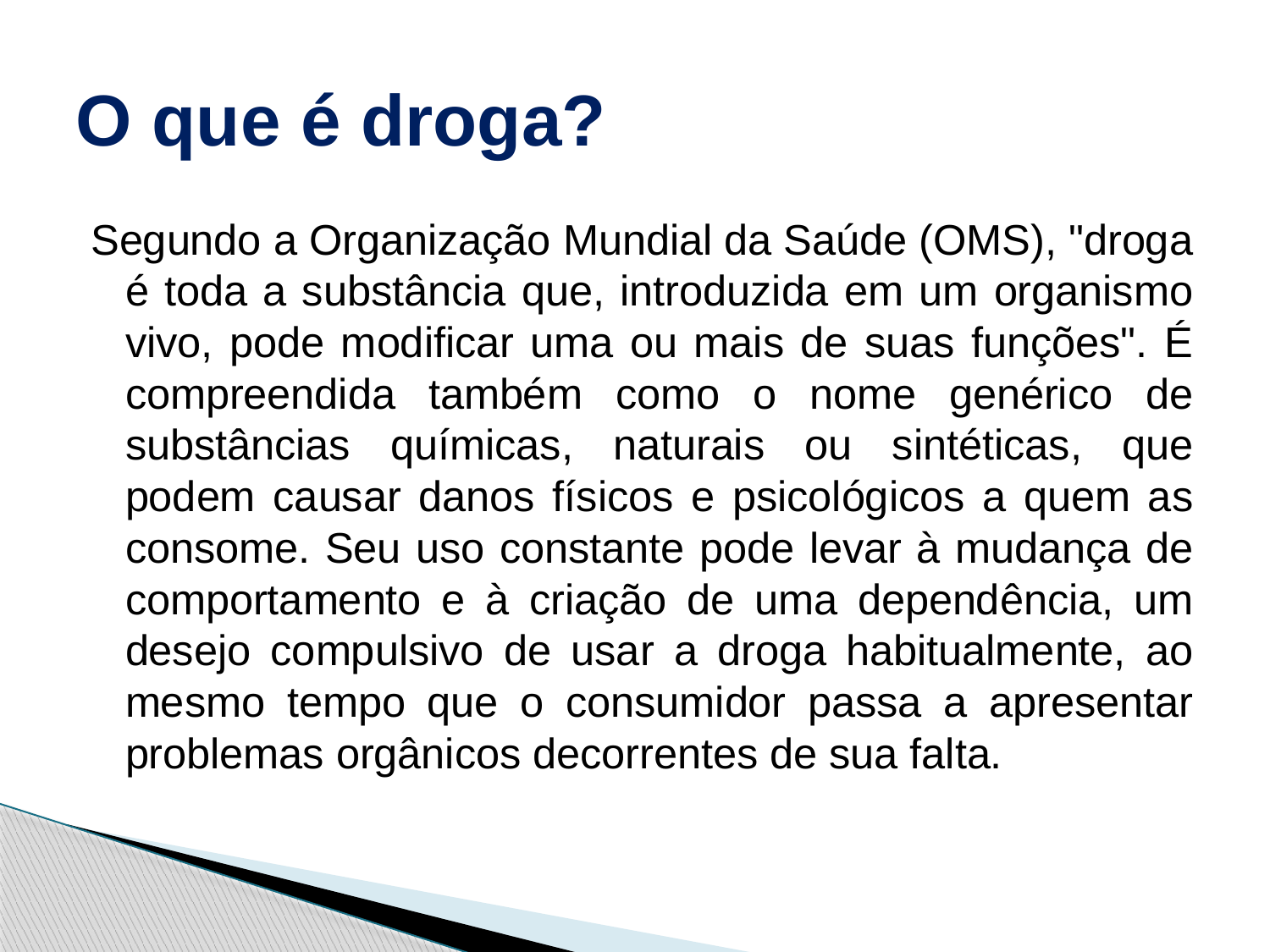

# O que é droga?
Segundo a Organização Mundial da Saúde (OMS), "droga é toda a substância que, introduzida em um organismo vivo, pode modificar uma ou mais de suas funções". É compreendida também como o nome genérico de substâncias químicas, naturais ou sintéticas, que podem causar danos físicos e psicológicos a quem as consome. Seu uso constante pode levar à mudança de comportamento e à criação de uma dependência, um desejo compulsivo de usar a droga habitualmente, ao mesmo tempo que o consumidor passa a apresentar problemas orgânicos decorrentes de sua falta.